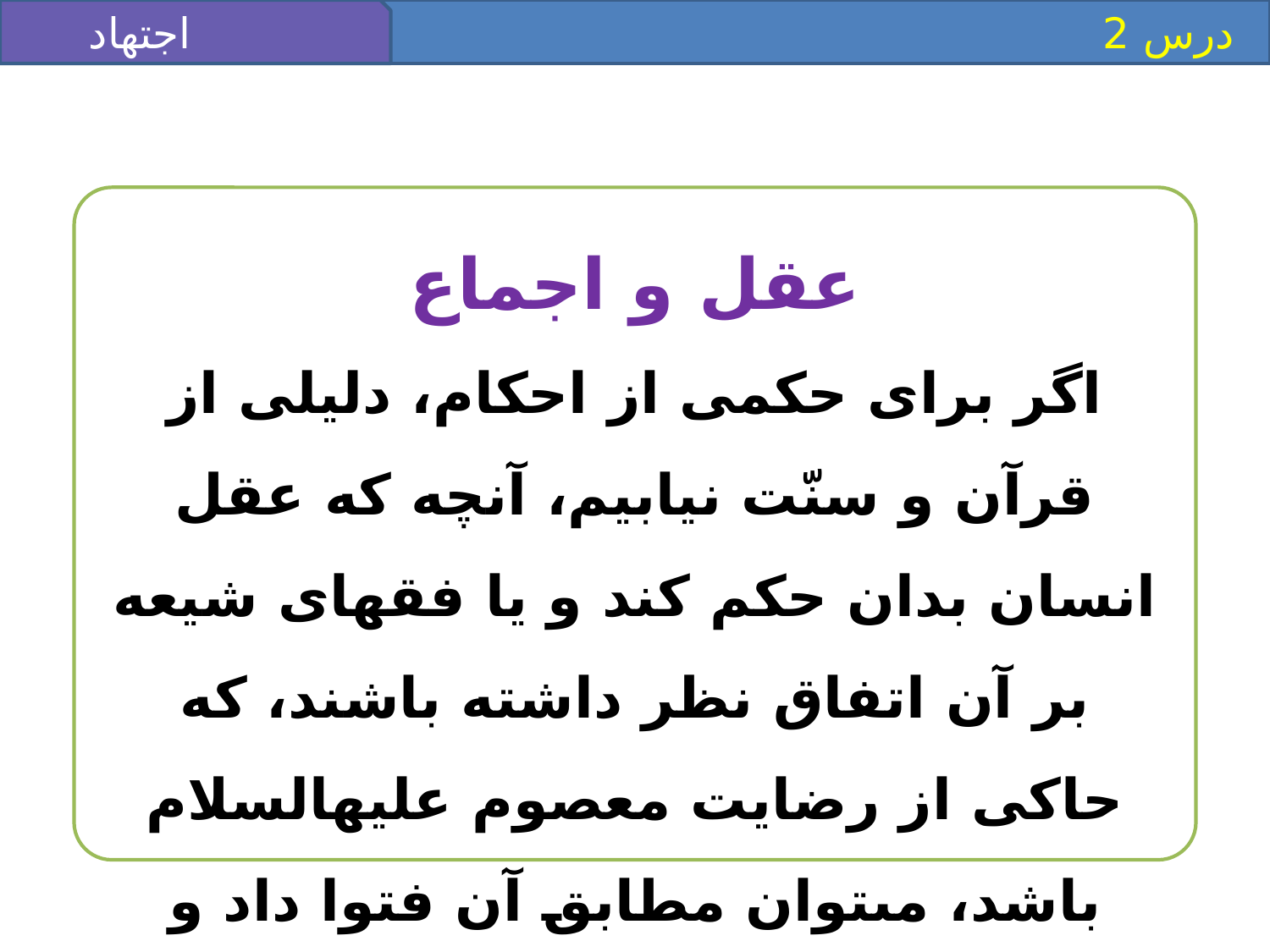

اجتهاد
 درس 2

عقل و اجماع
اگر براى حكمى از احكام، دليلى از قرآن و سنّت نيابيم، آنچه كه عقل انسان بدان حكم كند و يا فقهاى شيعه بر آن اتفاق نظر داشته باشند، كه حاكى از رضايت معصوم عليه‏السلام باشد، مى‏توان مطابق آن فتوا داد و وظيفه مكلفان را مشخص كرد.